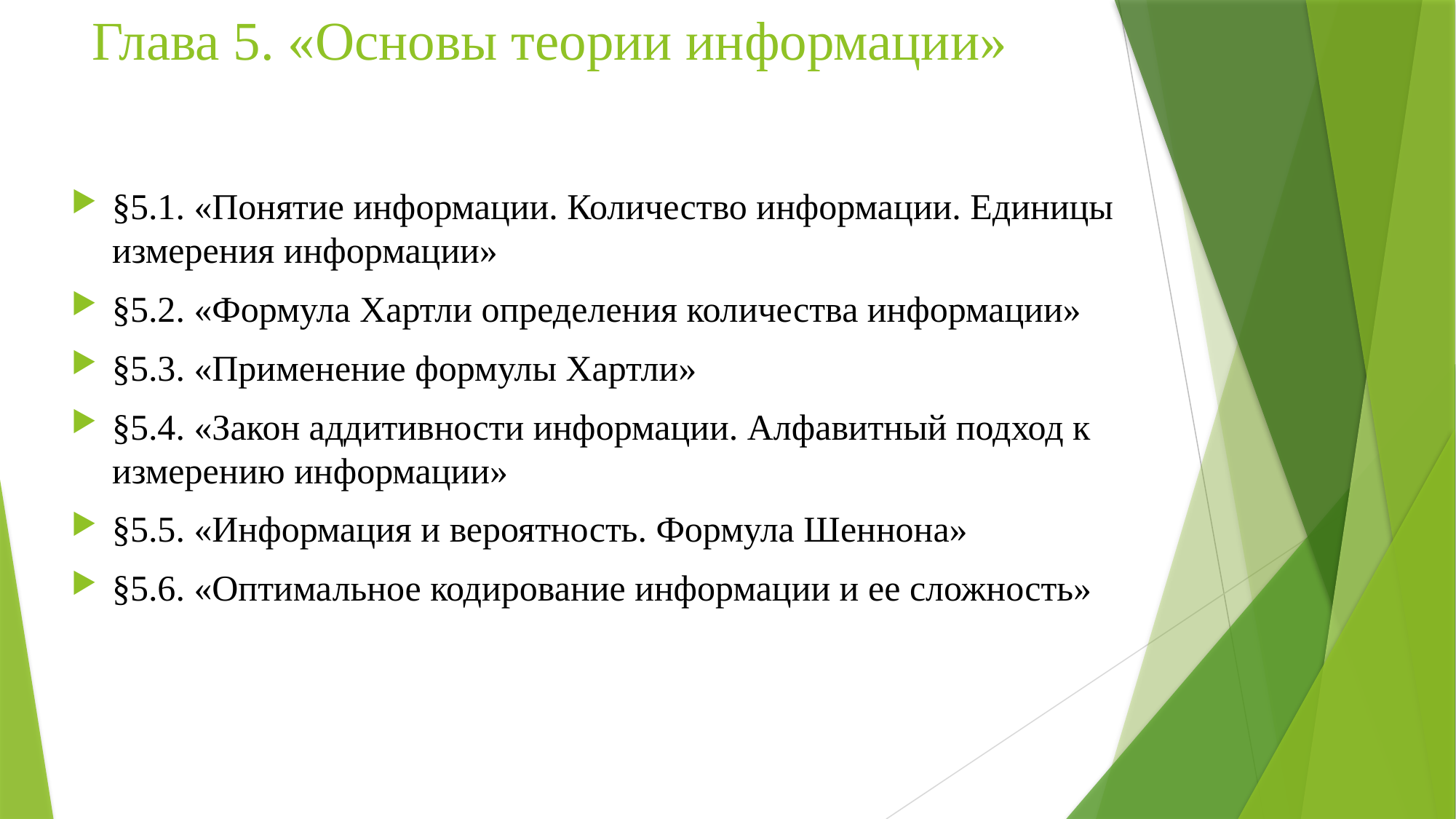

# Глава 5. «Основы теории информации»
§5.1. «Понятие информации. Количество информации. Единицы измерения информации»
§5.2. «Формула Хартли определения количества информации»
§5.3. «Применение формулы Хартли»
§5.4. «Закон аддитивности информации. Алфавитный подход к измерению информации»
§5.5. «Информация и вероятность. Формула Шеннона»
§5.6. «Оптимальное кодирование информации и ее сложность»